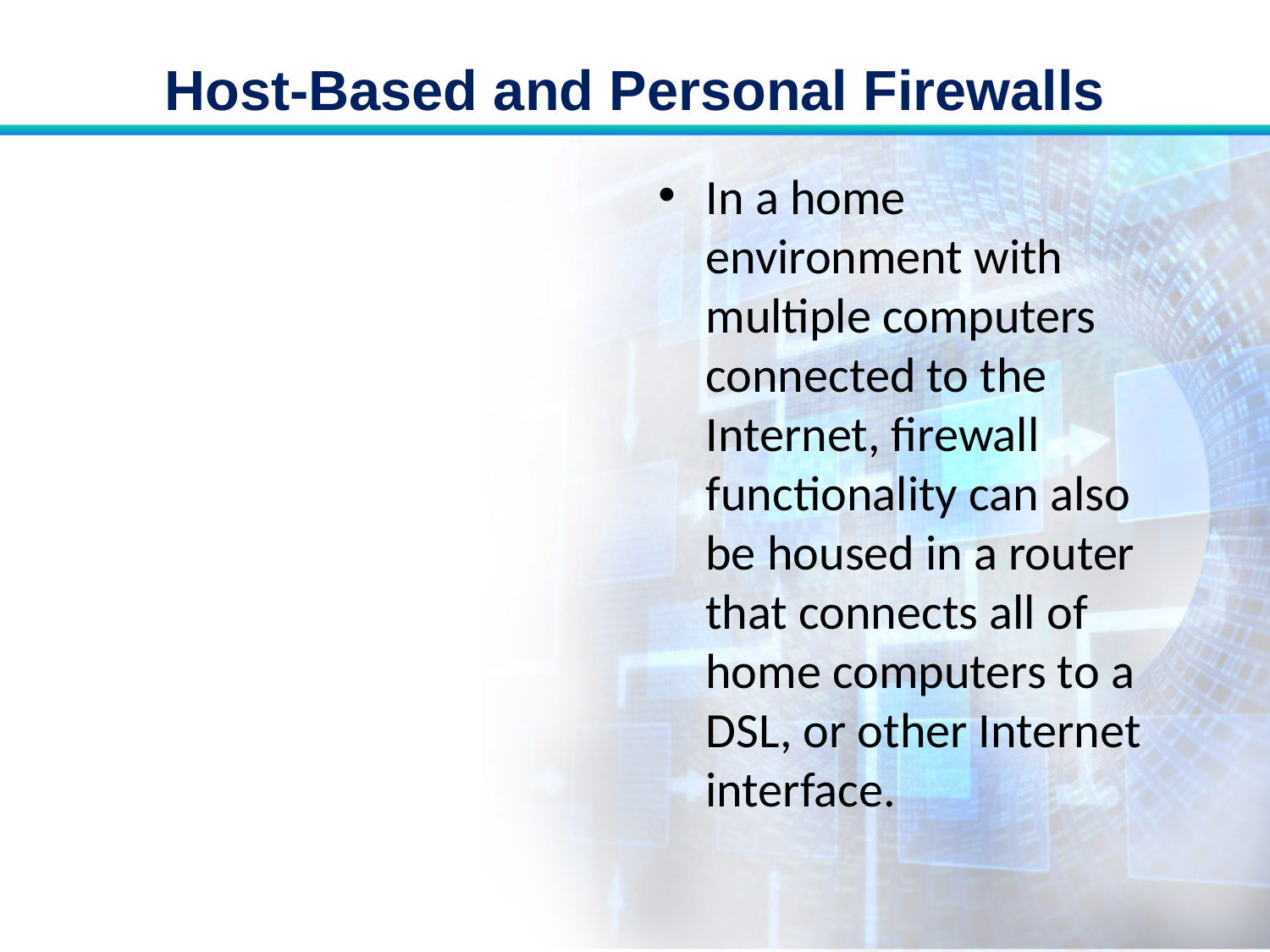

# Host-Based and Personal Firewalls
In a home environment with multiple computers connected to the Internet, firewall functionality can also be housed in a router that connects all of  home computers to a DSL, or other Internet interface.